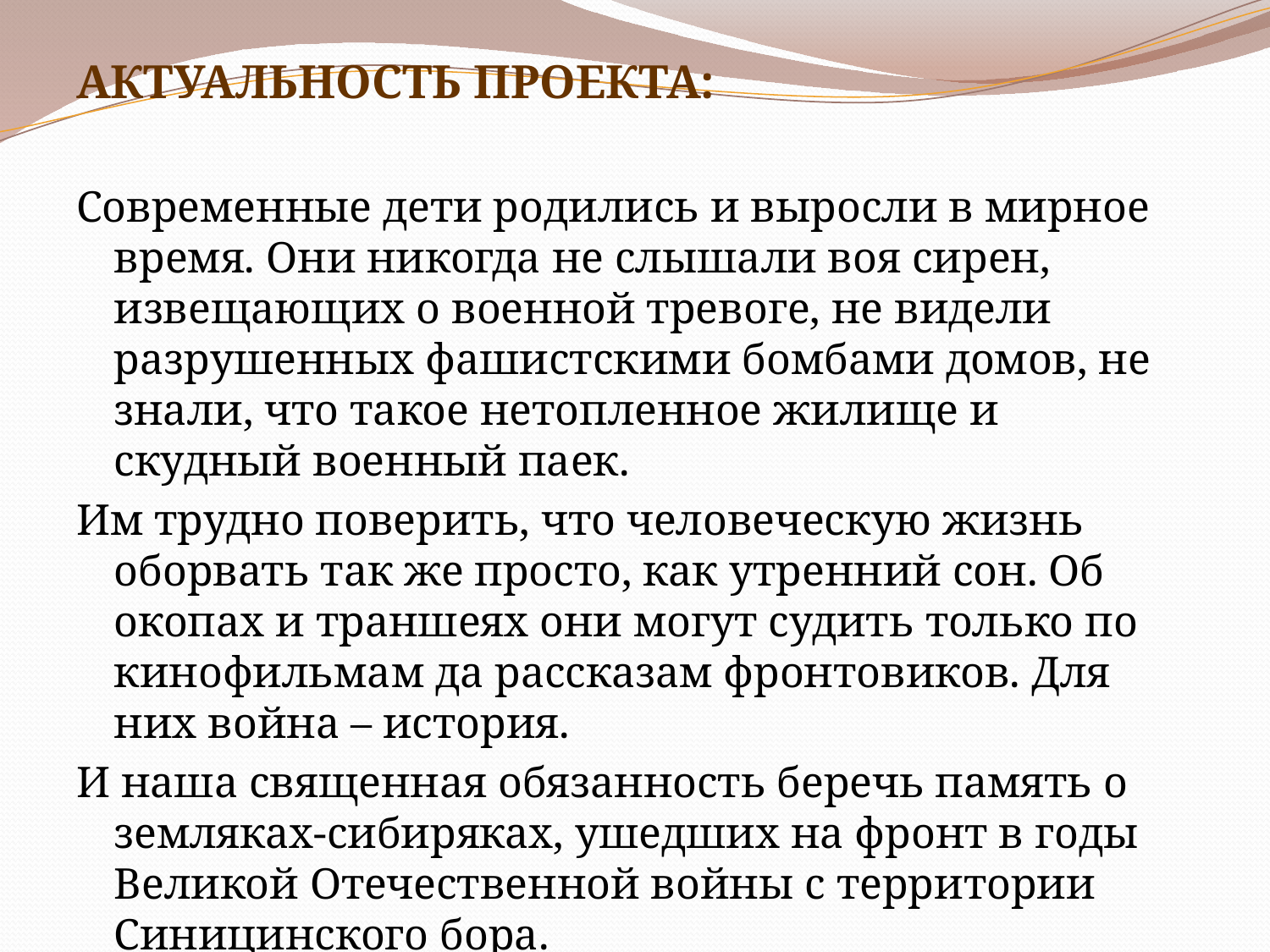

АКТУАЛЬНОСТЬ ПРОЕКТА:

Современные дети родились и выросли в мирное время. Они никогда не слышали воя сирен, извещающих о военной тревоге, не видели разрушенных фашистскими бомбами домов, не знали, что такое нетопленное жилище и скудный военный паек.
Им трудно поверить, что человеческую жизнь оборвать так же просто, как утренний сон. Об окопах и траншеях они могут судить только по кинофильмам да рассказам фронтовиков. Для них война – история.
И наша священная обязанность беречь память о земляках-сибиряках, ушедших на фронт в годы Великой Отечественной войны с территории Синицинского бора.